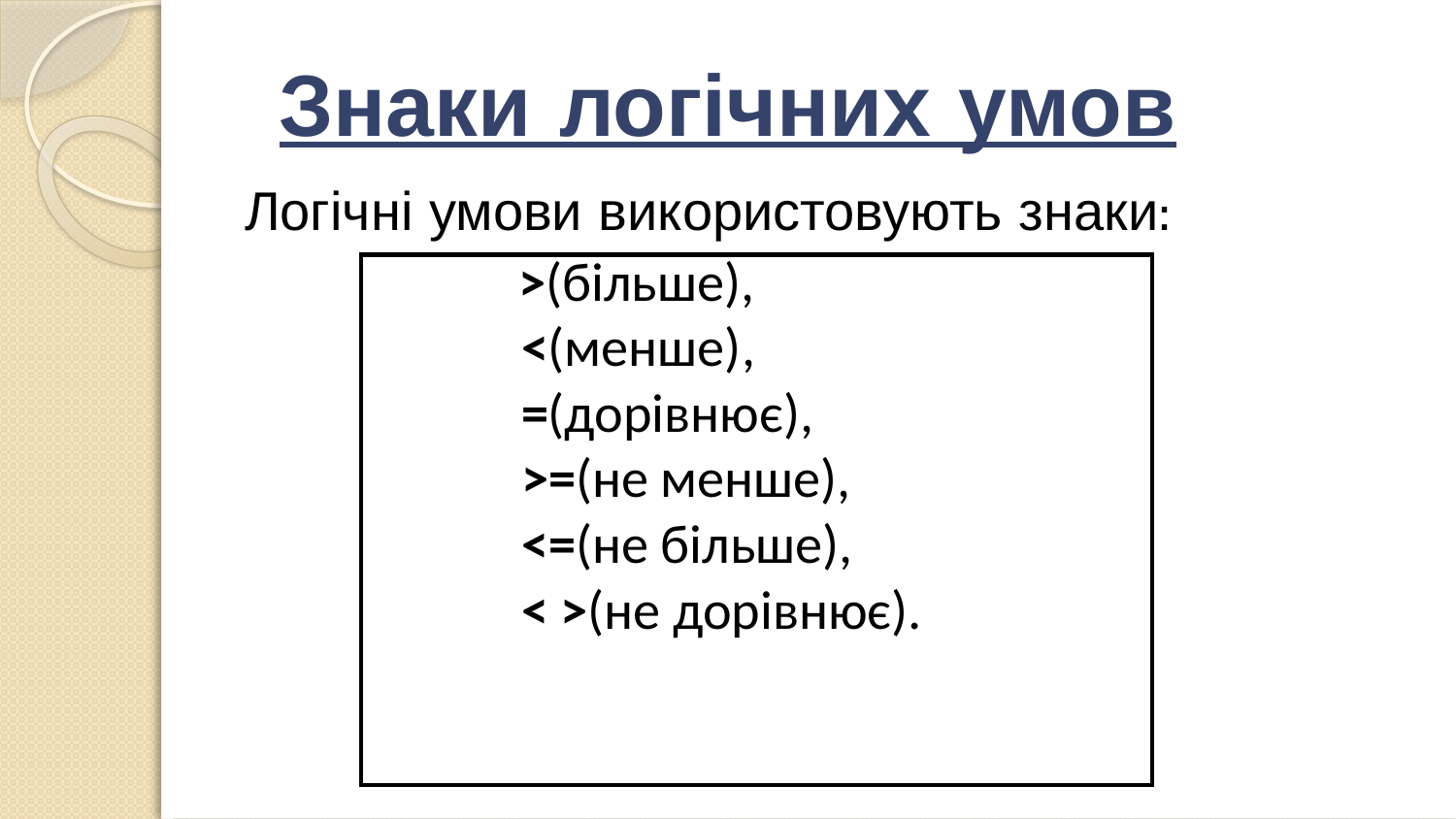

# Знаки логічних умов
Логічні умови використовують знаки:
| >(більше), <(менше), =(дорівнює), >=(не менше), <=(не більше), < >(не дорівнює). |
| --- |